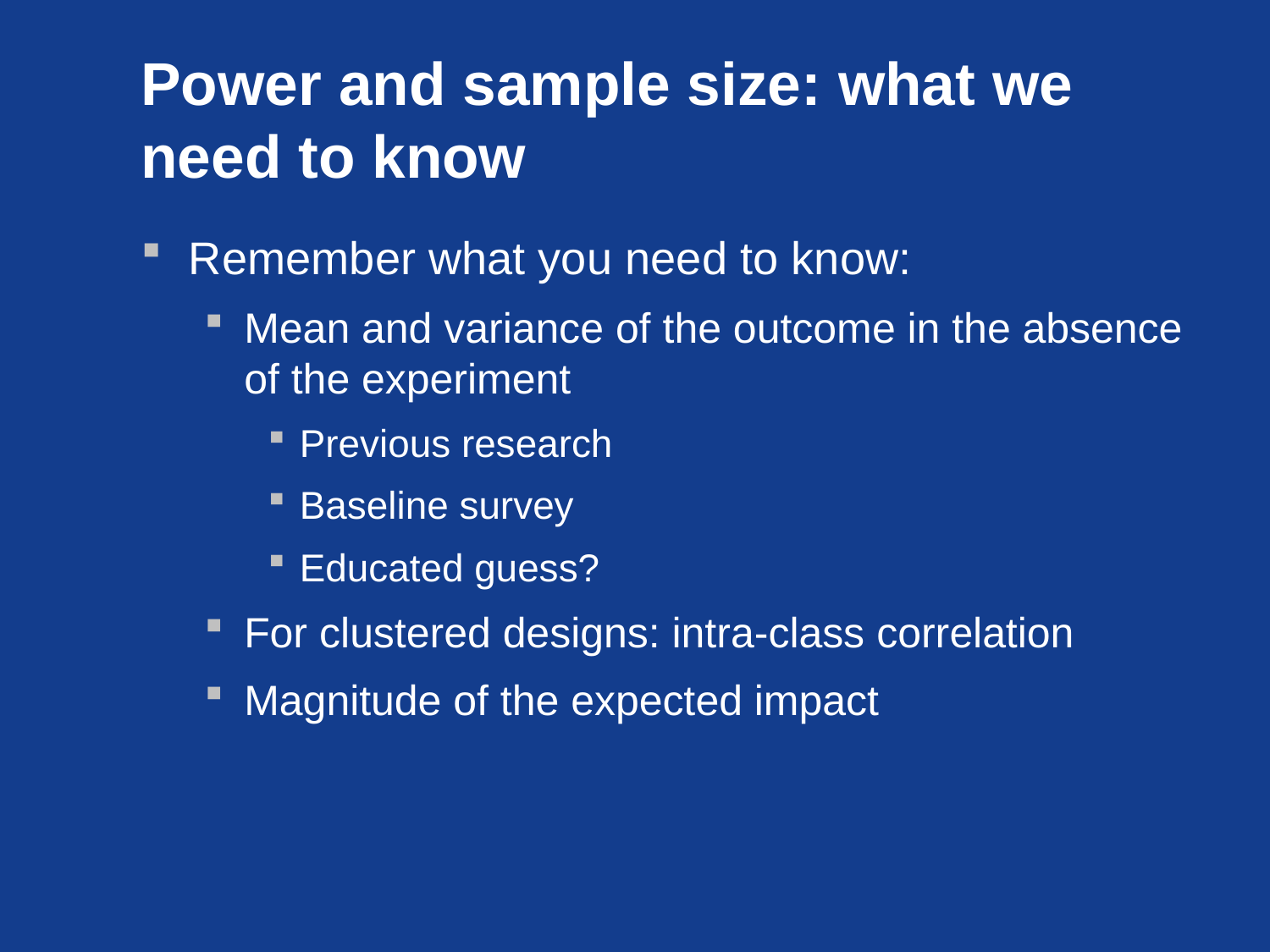

# Power and sample size: what we need to know
Remember what you need to know:
Mean and variance of the outcome in the absence of the experiment
Previous research
Baseline survey
Educated guess?
For clustered designs: intra-class correlation
Magnitude of the expected impact